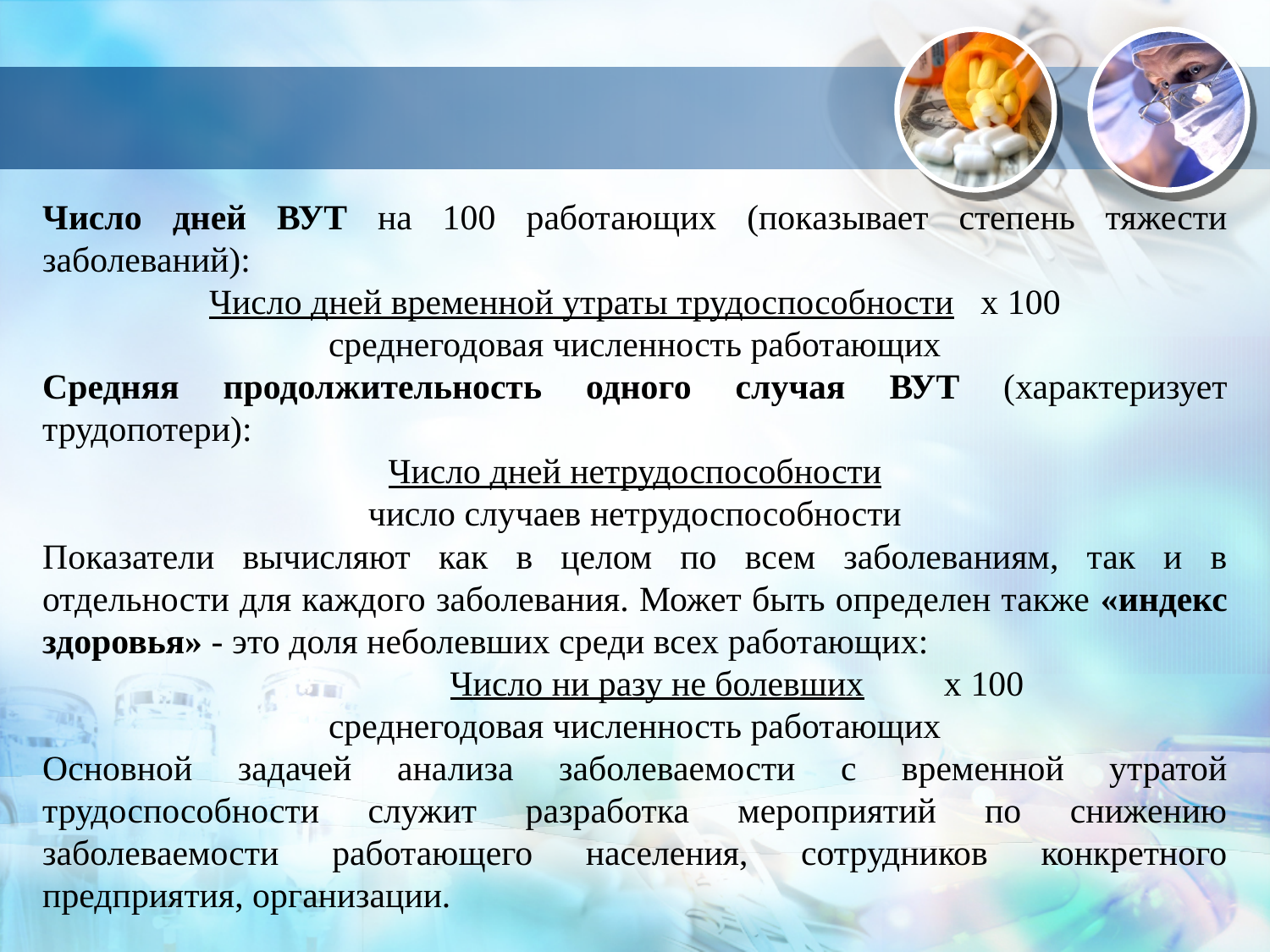

#
Число дней ВУТ на 100 работающих (показывает степень тяжести заболеваний):
Число дней временной утраты трудоспособности   х 100
среднегодовая численность работающих
Средняя продолжительность одного случая ВУТ (характеризует трудопотери):
Число дней нетрудоспособности
число случаев нетрудоспособности
Показатели вычисляют как в целом по всем заболеваниям, так и в отдельности для каждого заболевания. Может быть определен также «индекс здоровья» - это доля неболевших среди всех работающих:
                       Число ни разу не болевших         х 100
среднегодовая численность работающих
Основной задачей анализа заболеваемости с временной утратой трудоспособности служит разработка мероприятий по снижению заболеваемости работающего населения, сотрудников конкретного предприятия, организации.